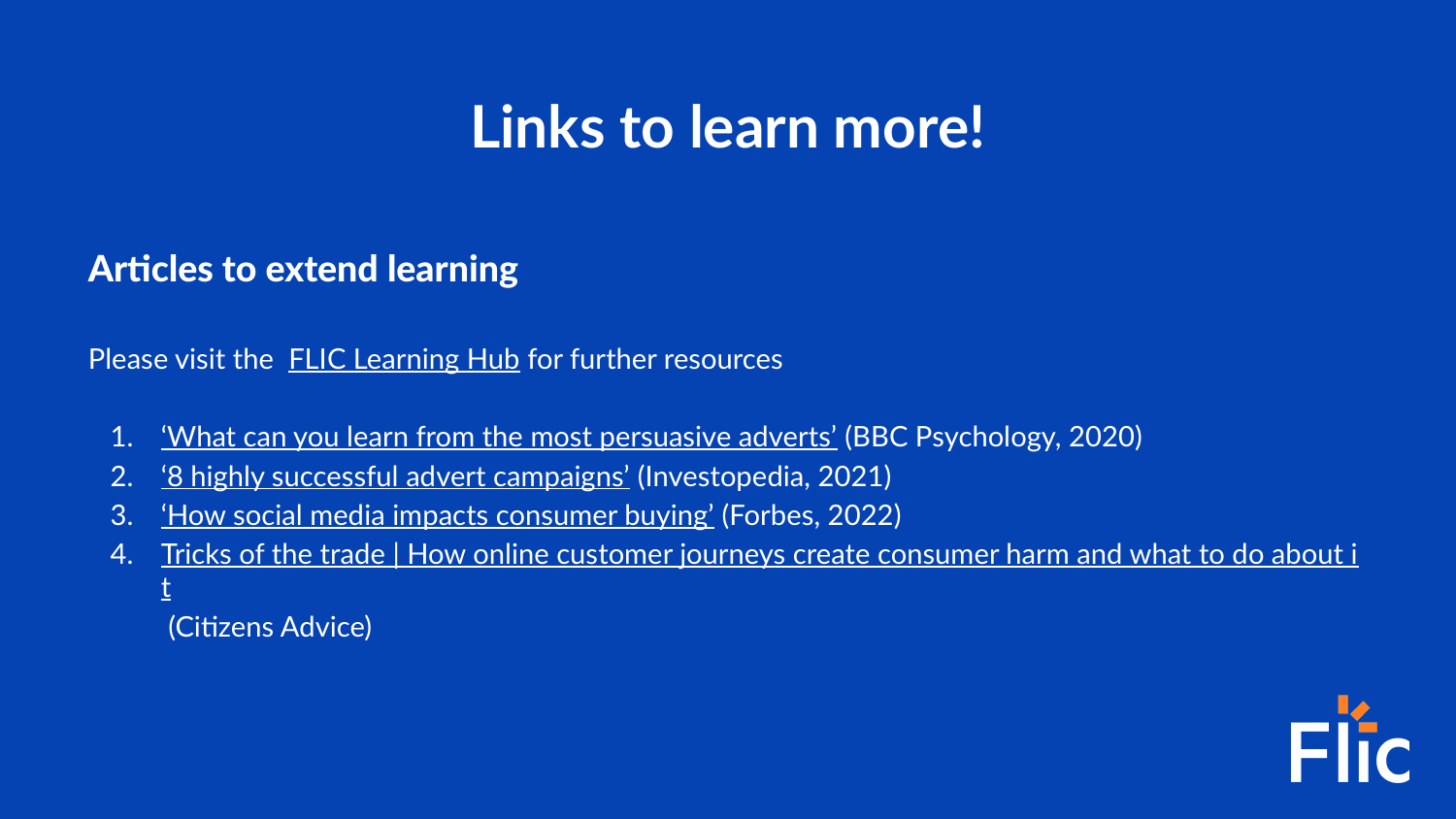

Links to learn more!
Articles to extend learning

Please visit the  FLIC Learning Hub for further resources

‘What can you learn from the most persuasive adverts’ (BBC Psychology, 2020)
‘8 highly successful advert campaigns’ (Investopedia, 2021)
‘How social media impacts consumer buying’ (Forbes, 2022)
Tricks of the trade | How online customer journeys create consumer harm and what to do about it (Citizens Advice)